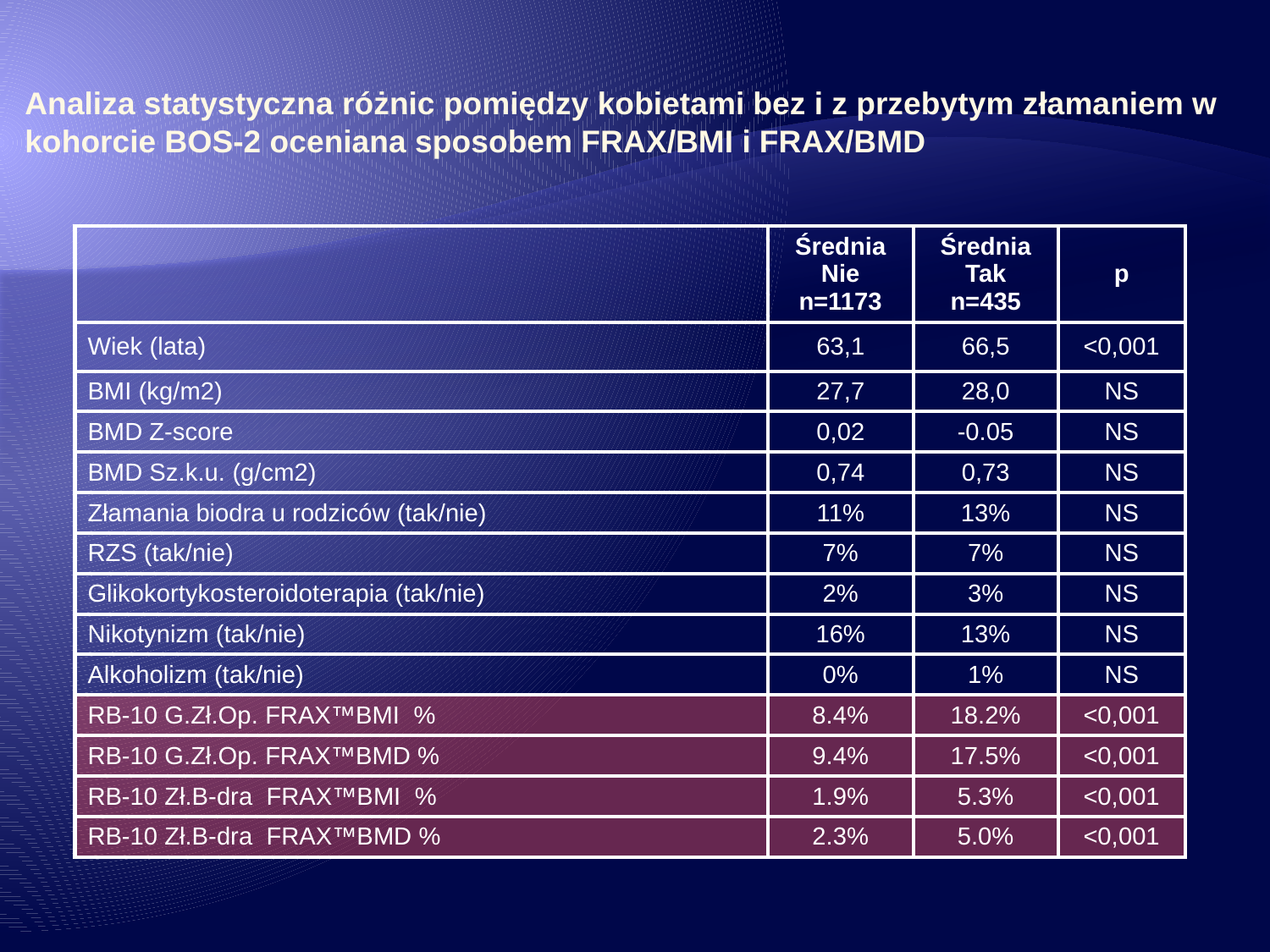

# Analiza statystyczna różnic pomiędzy kobietami bez i z przebytym złamaniem w kohorcie BOS-2 oceniana sposobem FRAX/BMI i FRAX/BMD
|  | Średnia Nie n=1173 | Średnia Tak n=435 | p |
| --- | --- | --- | --- |
| Wiek (lata) | 63,1 | 66,5 | <0,001 |
| BMI (kg/m2) | 27,7 | 28,0 | NS |
| BMD Z-score | 0,02 | -0.05 | NS |
| BMD Sz.k.u. (g/cm2) | 0,74 | 0,73 | NS |
| Złamania biodra u rodziców (tak/nie) | 11% | 13% | NS |
| RZS (tak/nie) | 7% | 7% | NS |
| Glikokortykosteroidoterapia (tak/nie) | 2% | 3% | NS |
| Nikotynizm (tak/nie) | 16% | 13% | NS |
| Alkoholizm (tak/nie) | 0% | 1% | NS |
| RB-10 G.Zł.Op. FRAX™BMI % | 8.4% | 18.2% | <0,001 |
| RB-10 G.Zł.Op. FRAX™BMD % | 9.4% | 17.5% | <0,001 |
| RB-10 Zł.B-dra FRAX™BMI % | 1.9% | 5.3% | <0,001 |
| RB-10 Zł.B-dra FRAX™BMD % | 2.3% | 5.0% | <0,001 |